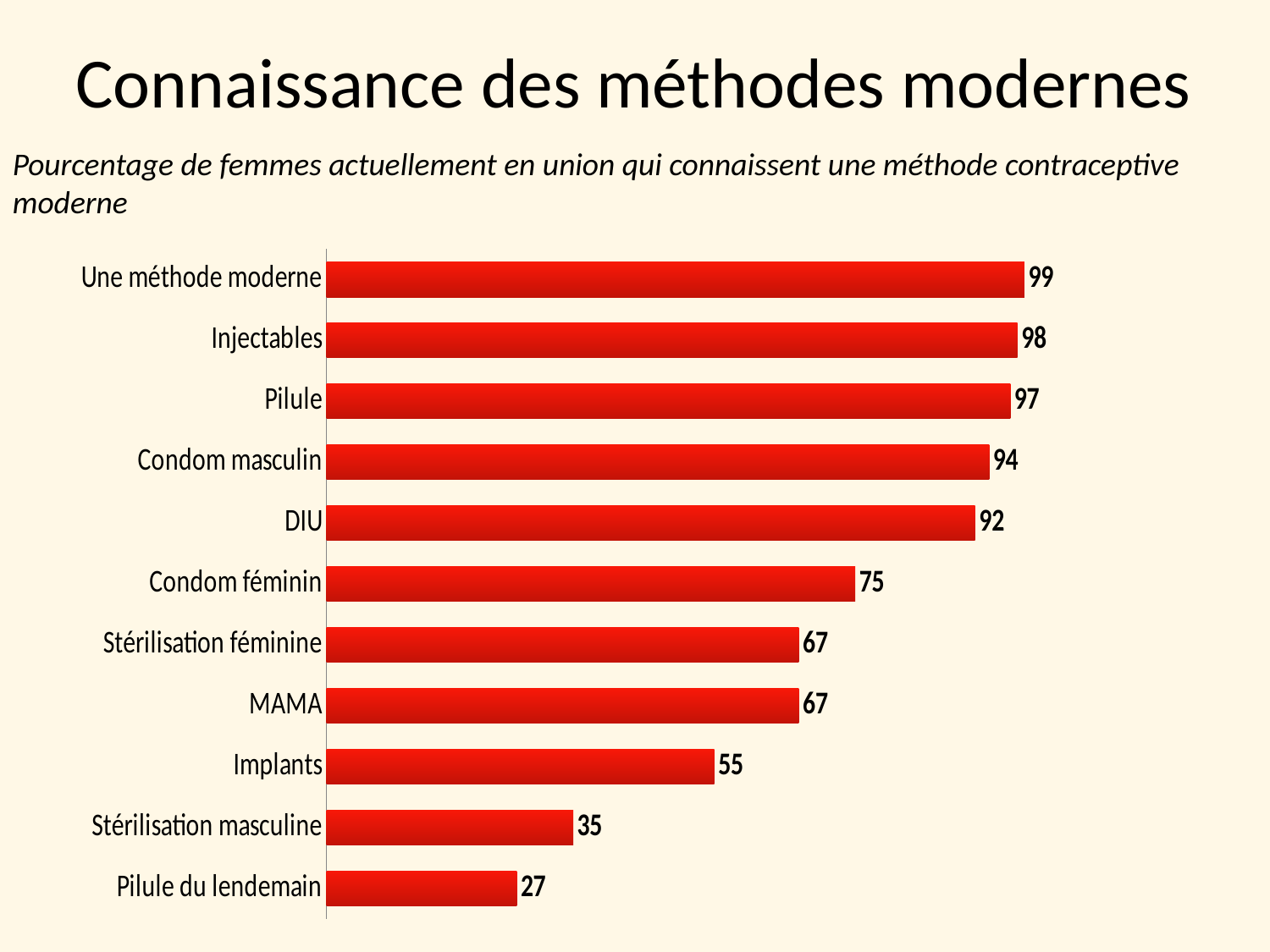

# Connaissance des méthodes modernes
Pourcentage de femmes actuellement en union qui connaissent une méthode contraceptive moderne

### Chart

| Category |  |
|---|---|
| Pilule du lendemain | 27.0 |
| Stérilisation masculine | 35.0 |
| Implants | 55.0 |
| MAMA | 67.0 |
| Stérilisation féminine | 67.0 |
| Condom féminin | 75.0 |
| DIU | 92.0 |
| Condom masculin | 94.0 |
| Pilule | 97.0 |
| Injectables | 98.0 |
| Une méthode moderne | 99.0 |